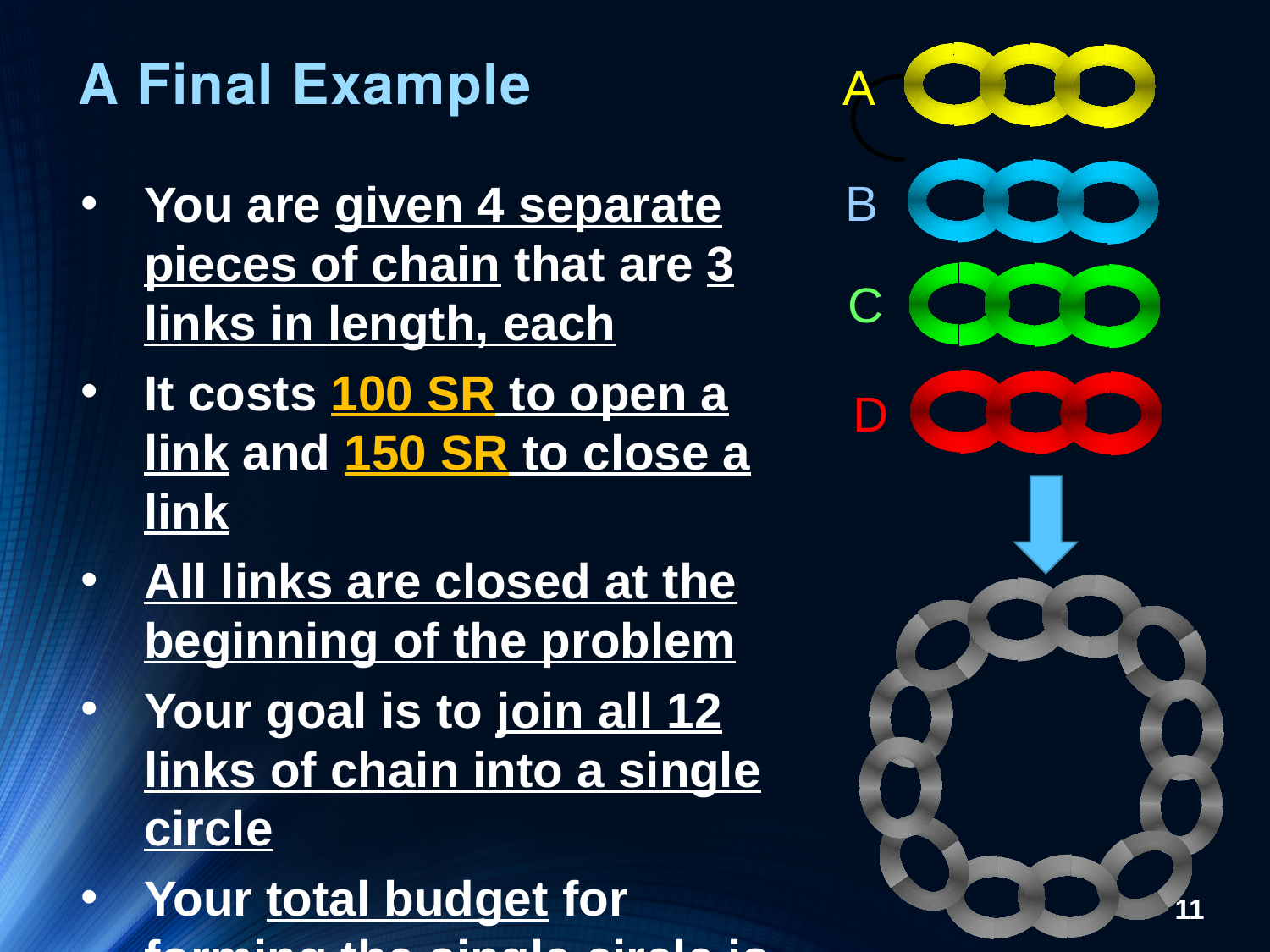

A

B

C

D
A Final Example
You are given 4 separate pieces of chain that are 3 links in length, each
It costs 100 SR to open a link and 150 SR to close a link
All links are closed at the beginning of the problem
Your goal is to join all 12 links of chain into a single circle
Your total budget for forming the single circle is 750SR.

11